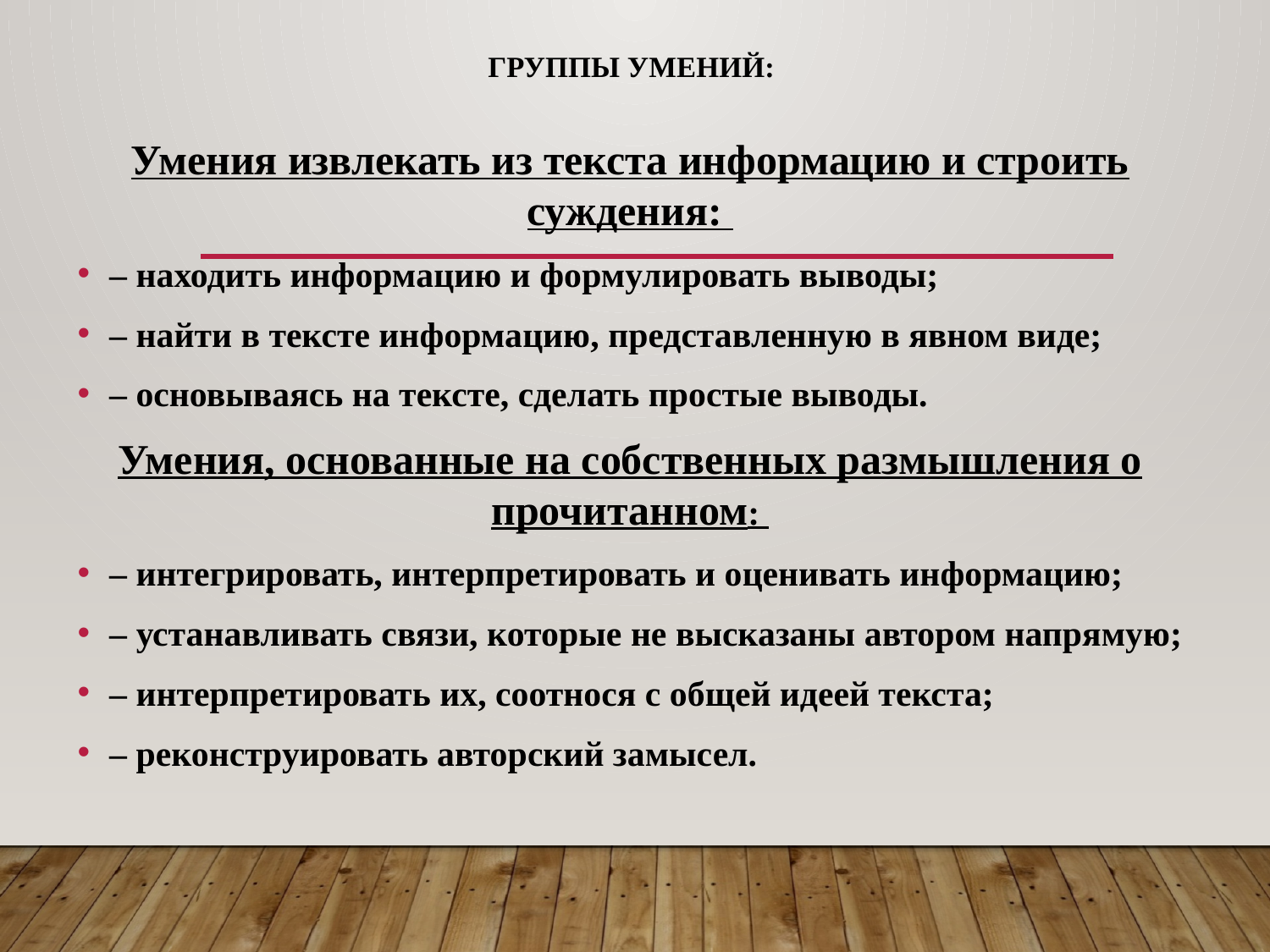

# группы умений:
Умения извлекать из текста информацию и строить суждения:
– находить информацию и формулировать выводы;
– найти в тексте информацию, представленную в явном виде;
– основываясь на тексте, сделать простые выводы.
Умения, основанные на собственных размышления о прочитанном:
– интегрировать, интерпретировать и оценивать информацию;
– устанавливать связи, которые не высказаны автором напрямую;
– интерпретировать их, соотнося с общей идеей текста;
– реконструировать авторский замысел.